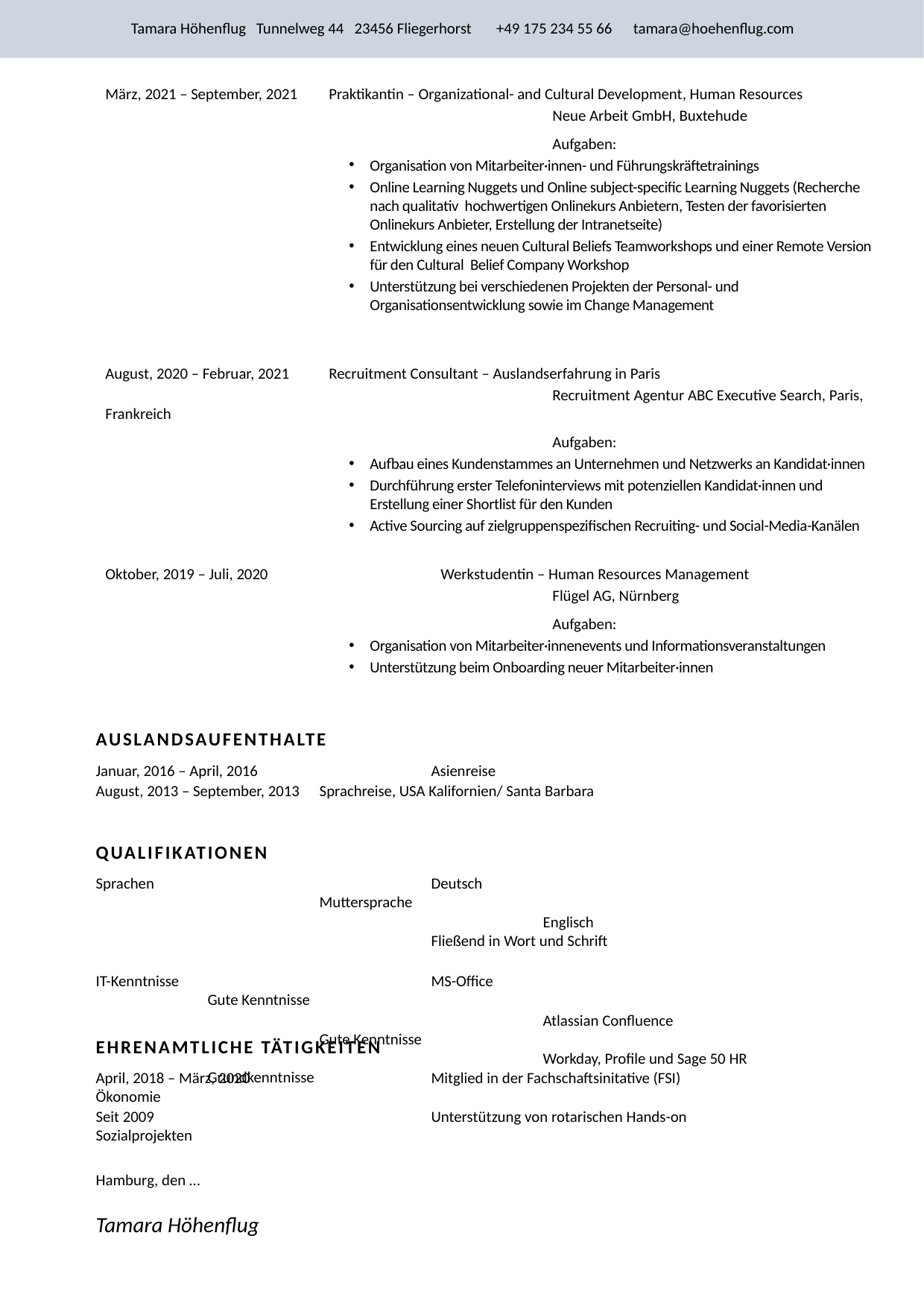

Tamara Höhenflug   Tunnelweg 44   23456 Fliegerhorst       +49 175 234 55 66      tamara@hoehenflug.com
März, 2021 – September, 2021	Praktikantin – Organizational- and Cultural Development, Human Resources
				Neue Arbeit GmbH, Buxtehude
				Aufgaben:
Organisation von Mitarbeiter·innen- und Führungskräftetrainings
Online Learning Nuggets und Online subject-specific Learning Nuggets (Recherche nach qualitativ  hochwertigen Onlinekurs Anbietern, Testen der favorisierten Onlinekurs Anbieter, Erstellung der Intranetseite)
Entwicklung eines neuen Cultural Beliefs Teamworkshops und einer Remote Version für den Cultural  Belief Company Workshop
Unterstützung bei verschiedenen Projekten der Personal- und Organisationsentwicklung sowie im Change Management
August, 2020 – Februar, 2021	Recruitment Consultant – Auslandserfahrung in Paris
				Recruitment Agentur ABC Executive Search, Paris, Frankreich
				Aufgaben:
Aufbau eines Kundenstammes an Unternehmen und Netzwerks an Kandidat·innen
Durchführung erster Telefoninterviews mit potenziellen Kandidat·innen und Erstellung einer Shortlist für den Kunden
Active Sourcing auf zielgruppenspezifischen Recruiting- und Social-Media-Kanälen
Oktober, 2019 – Juli, 2020		Werkstudentin – Human Resources Management
				Flügel AG, Nürnberg
				Aufgaben:
Organisation von Mitarbeiter·innenevents und Informationsveranstaltungen
Unterstützung beim Onboarding neuer Mitarbeiter·innen
AUSLANDSAUFENTHALTE
Januar, 2016 – April, 2016		Asienreise
August, 2013 – September, 2013	Sprachreise, USA Kalifornien/ Santa Barbara
QUALIFIKATIONEN
Sprachen			Deutsch				Muttersprache
				Englisch				Fließend in Wort und Schrift

IT-Kenntnisse			MS-Office			Gute Kenntnisse
				Atlassian Confluence		Gute Kenntnisse
				Workday, Profile und Sage 50 HR	Grundkenntnisse
EHRENAMTLICHE TÄTIGKEITEN
April, 2018 – März, 2020		Mitglied in der Fachschaftsinitative (FSI) Ökonomie
Seit 2009			Unterstützung von rotarischen Hands-on Sozialprojekten
Hamburg, den …

Tamara Höhenflug